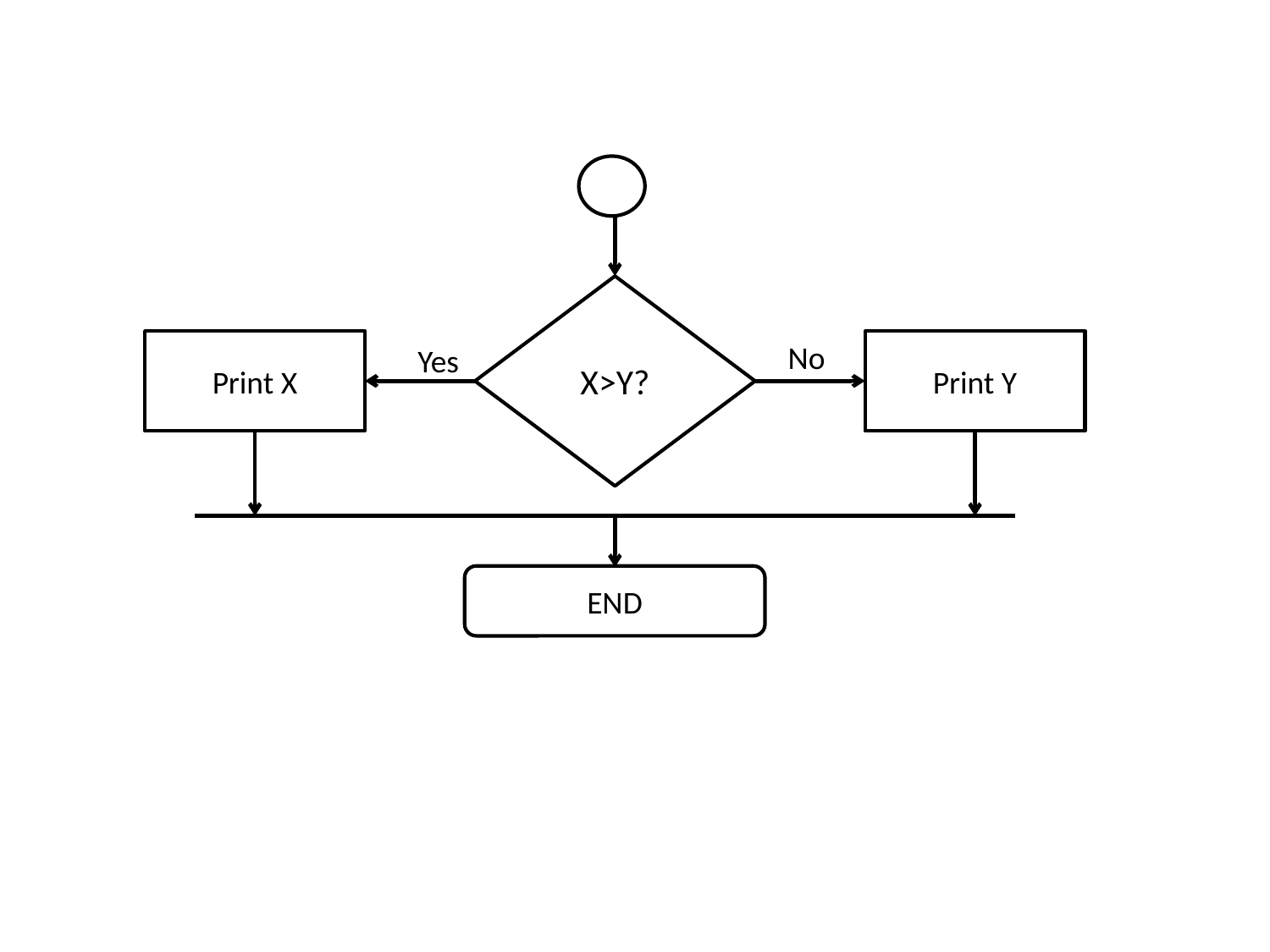

X>Y?
No
Print X
Print Y
Yes
END